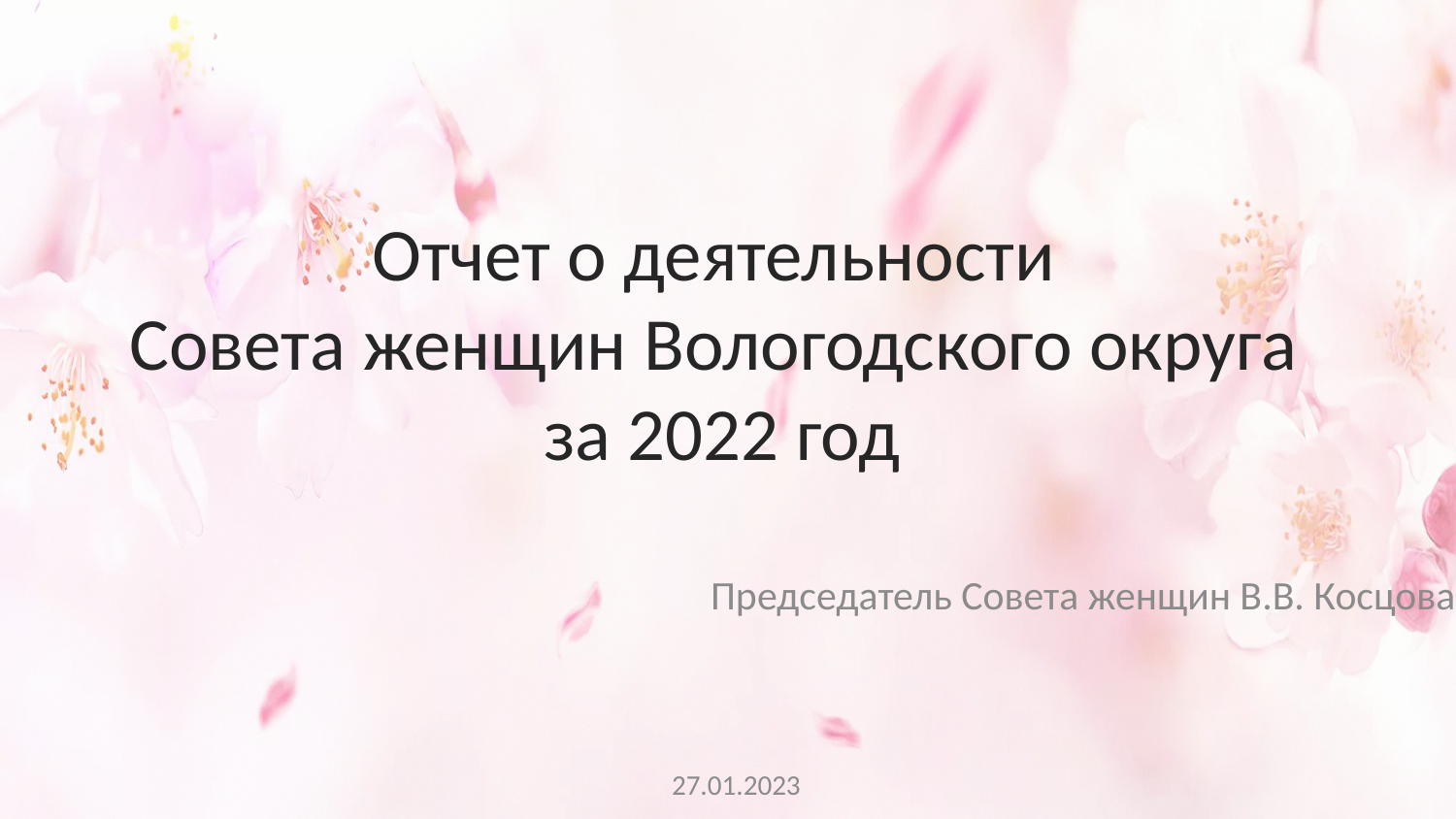

# Отчет о деятельности Совета женщин Вологодского округа за 2022 год
Председатель Совета женщин В.В. Косцова
27.01.2023